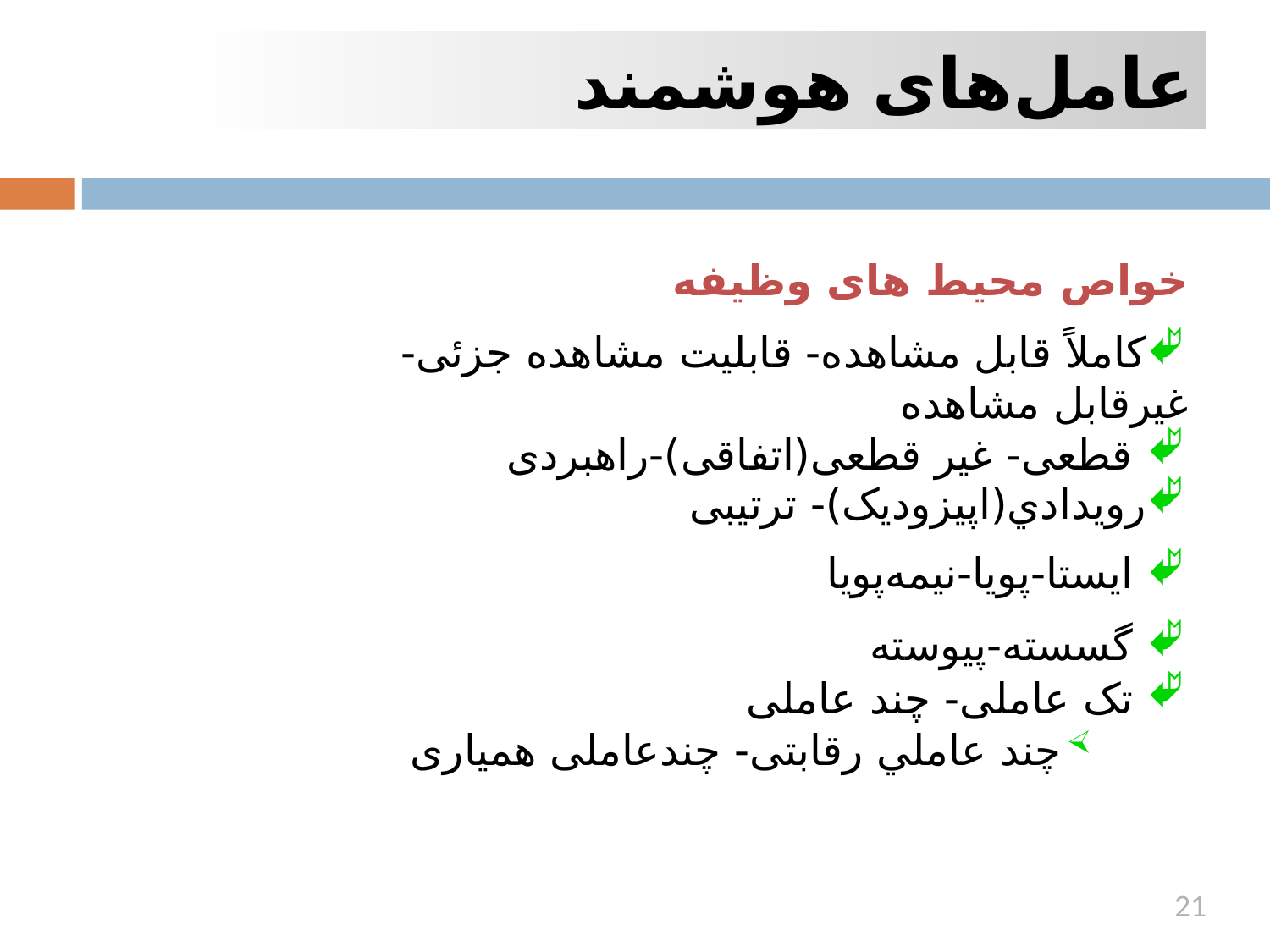

عامل‌های هوشمند
خواص محيط های وظيفه
کاملاً قابل مشاهده- قابليت مشاهده جزئی- غیرقابل مشاهده
 قطعی- غير قطعی(اتفاقی)-راهبردی
رويدادي(اپيزوديک)- ترتيبی
 ايستا-پويا-نیمه‌پویا
 گسسته-پيوسته
 تک عاملی- چند عاملی
چند عاملي رقابتی- چندعاملی همياری
21